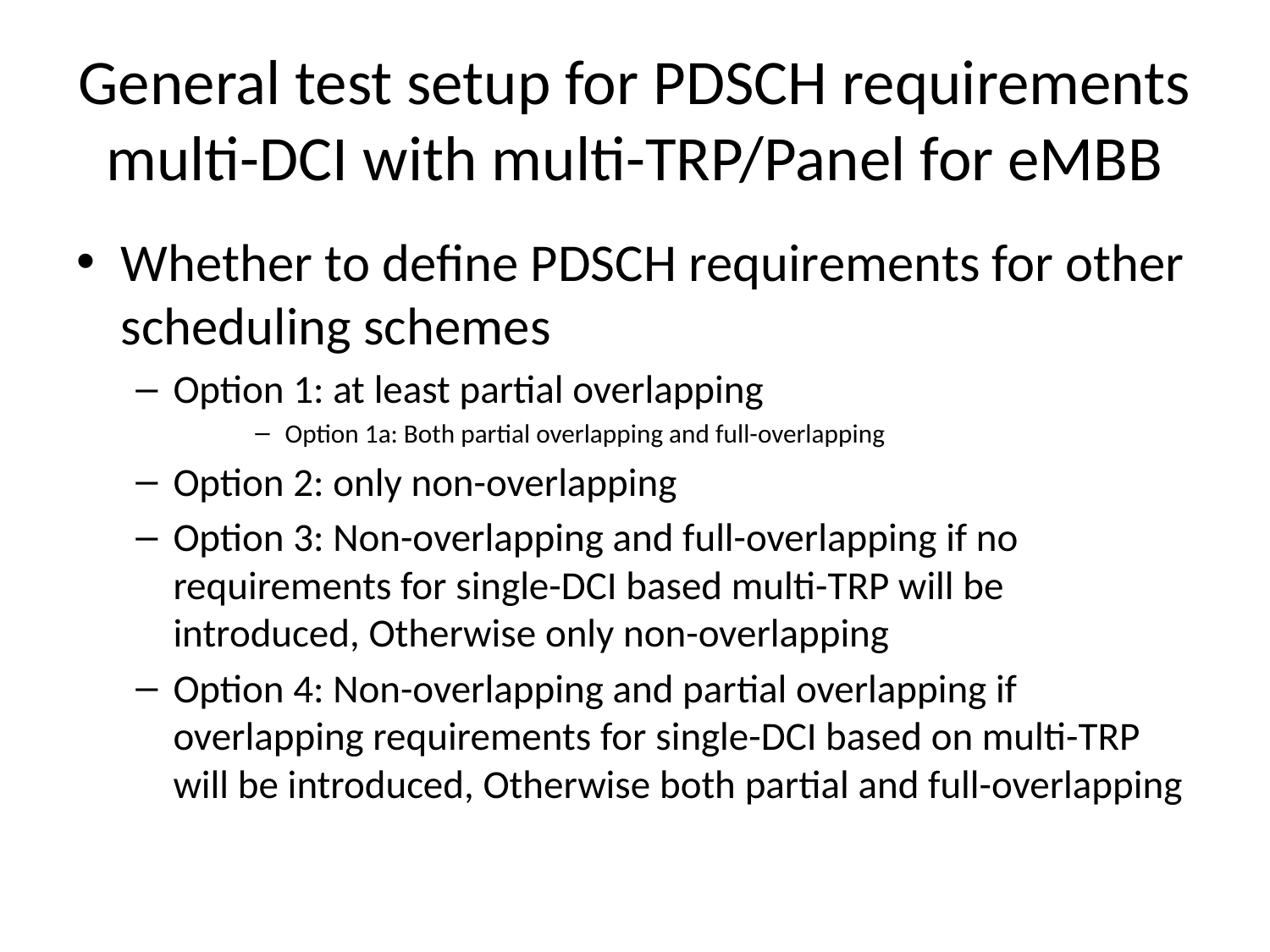

# General test setup for PDSCH requirements multi-DCI with multi-TRP/Panel for eMBB
Whether to define PDSCH requirements for other scheduling schemes
Option 1: at least partial overlapping
Option 1a: Both partial overlapping and full-overlapping
Option 2: only non-overlapping
Option 3: Non-overlapping and full-overlapping if no requirements for single-DCI based multi-TRP will be introduced, Otherwise only non-overlapping
Option 4: Non-overlapping and partial overlapping if overlapping requirements for single-DCI based on multi-TRP will be introduced, Otherwise both partial and full-overlapping